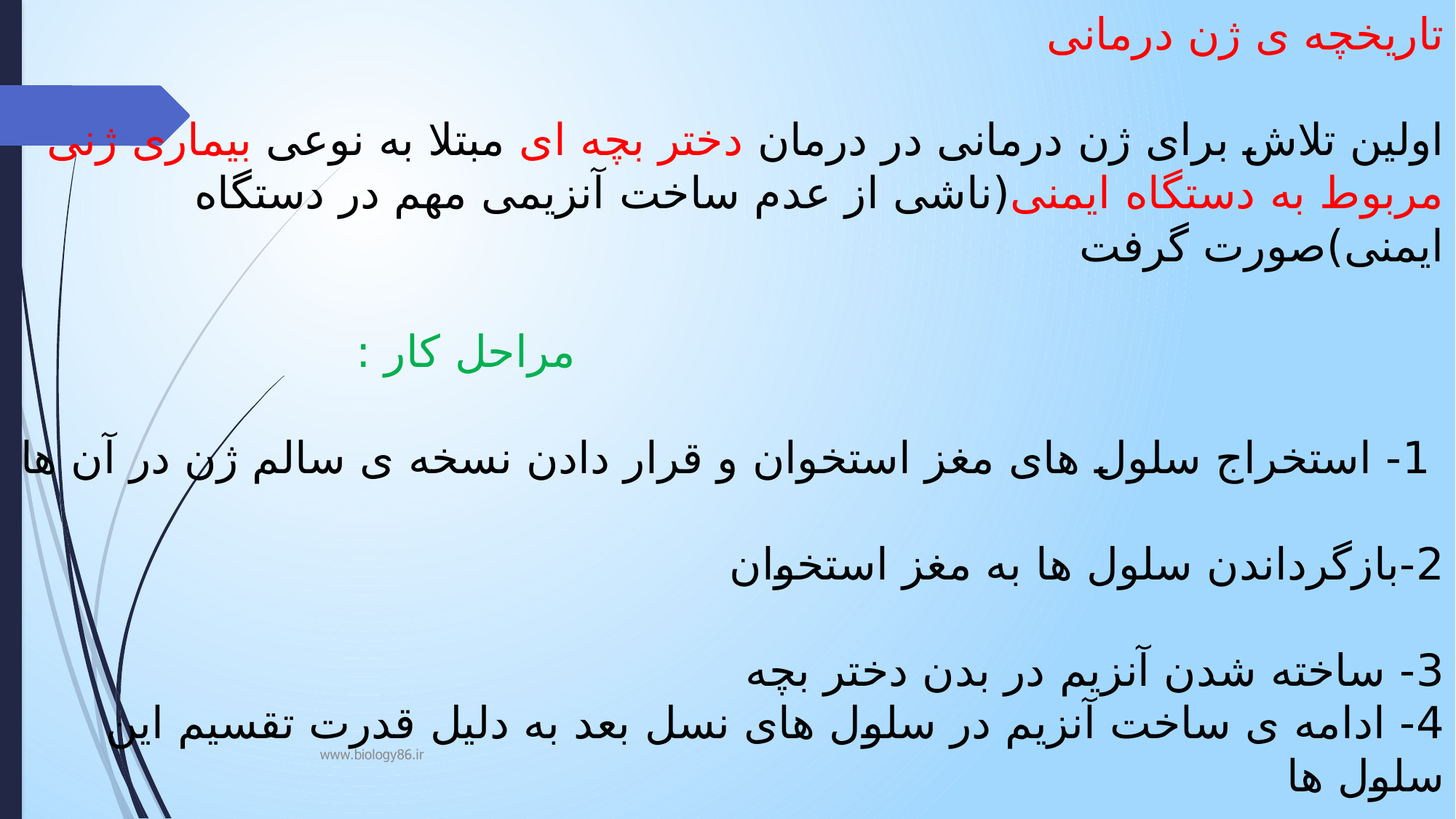

# تاریخچه ی ژن درمانی اولین تلاش برای ژن درمانی در درمان دختر بچه ای مبتلا به نوعی بیماری ژنی مربوط به دستگاه ایمنی(ناشی از عدم ساخت آنزیمی مهم در دستگاه ایمنی)صورت گرفت مراحل کار : 1- استخراج سلول های مغز استخوان و قرار دادن نسخه ی سالم ژن در آن ها 2-بازگرداندن سلول ها به مغز استخوان 3- ساخته شدن آنزیم در بدن دختر بچه 4- ادامه ی ساخت آنزیم در سلول های نسل بعد به دلیل قدرت تقسیم این سلول ها
www.biology86.ir